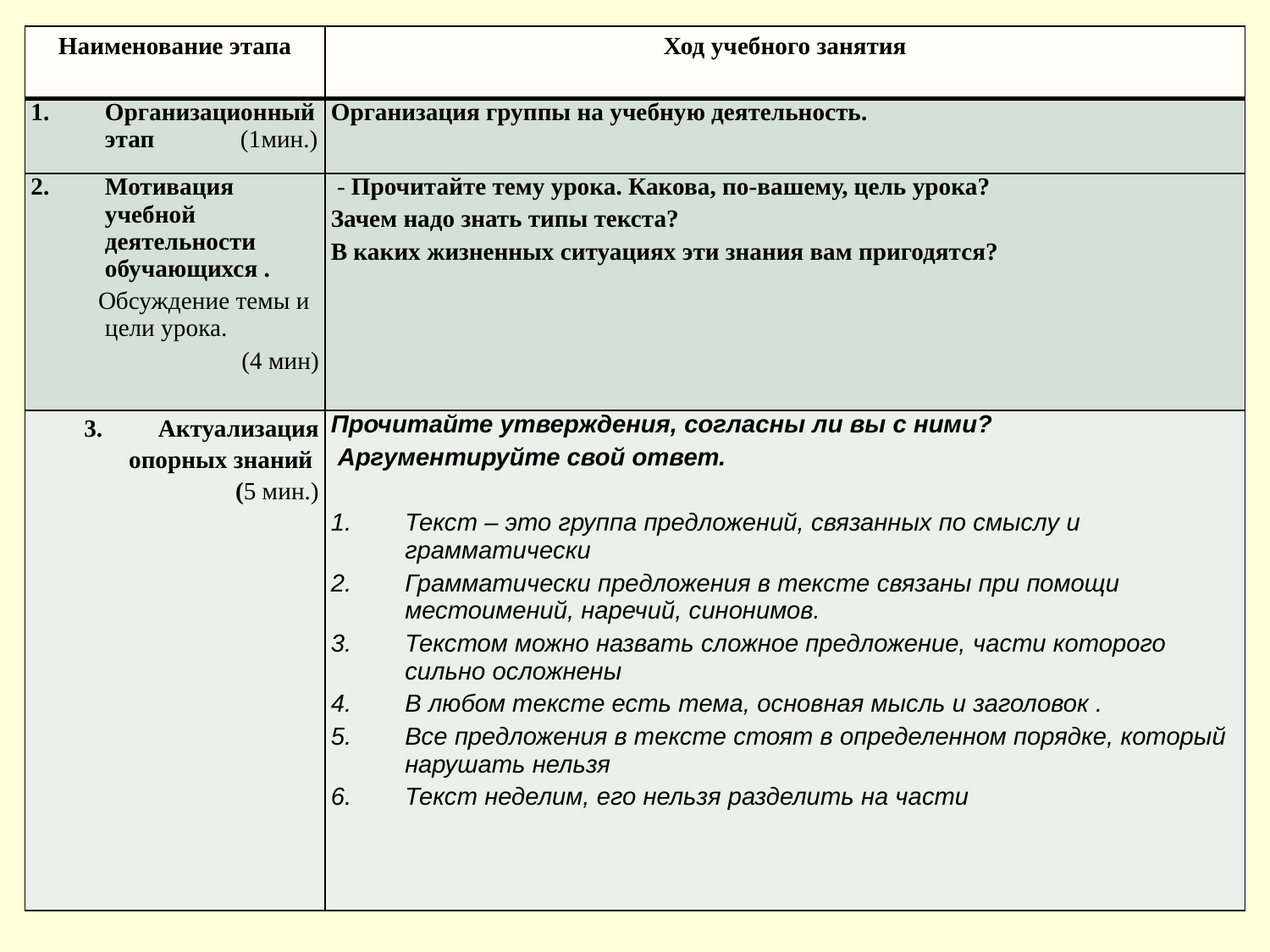

| Наименование этапа | Ход учебного занятия |
| --- | --- |
| Организационный этап (1мин.) | Организация группы на учебную деятельность. |
| Мотивация учебной деятельности обучающихся . Обсуждение темы и цели урока. (4 мин) | - Прочитайте тему урока. Какова, по-вашему, цель урока? Зачем надо знать типы текста? В каких жизненных ситуациях эти знания вам пригодятся? |
| Актуализация опорных знаний (5 мин.) | Прочитайте утверждения, согласны ли вы с ними? Аргументируйте свой ответ. Текст – это группа предложений, связанных по смыслу и грамматически Грамматически предложения в тексте связаны при помощи местоимений, наречий, синонимов. Текстом можно назвать сложное предложение, части которого сильно осложнены В любом тексте есть тема, основная мысль и заголовок . Все предложения в тексте стоят в определенном порядке, который нарушать нельзя Текст неделим, его нельзя разделить на части |